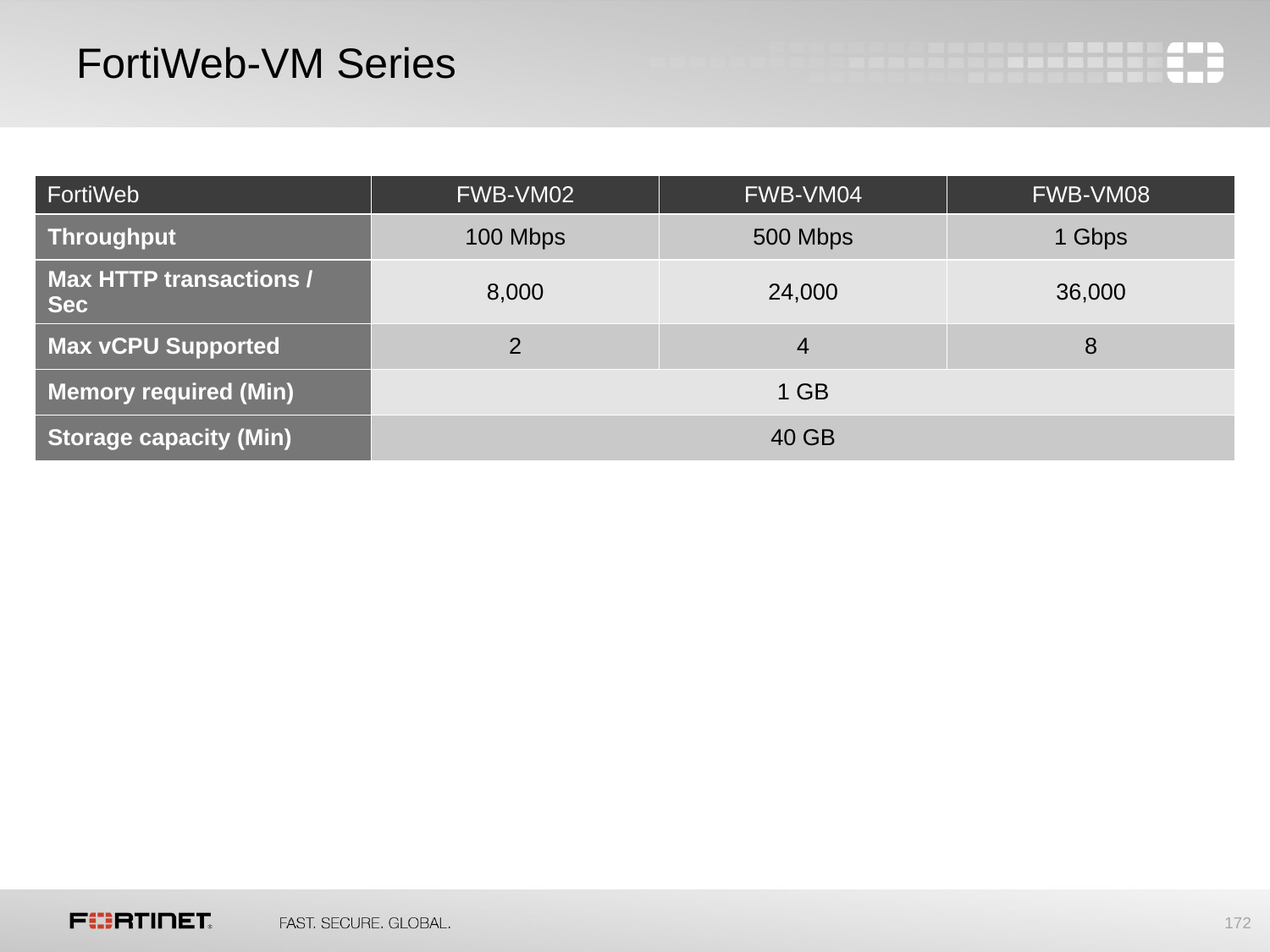

# FortiWeb-VM Series
| FortiWeb | FWB-VM02 | FWB-VM04 | FWB-VM08 |
| --- | --- | --- | --- |
| Throughput | 100 Mbps | 500 Mbps | 1 Gbps |
| Max HTTP transactions / Sec | 8,000 | 24,000 | 36,000 |
| Max vCPU Supported | 2 | 4 | 8 |
| Memory required (Min) | 1 GB |  |  |
| Storage capacity (Min) | 40 GB |  |  |